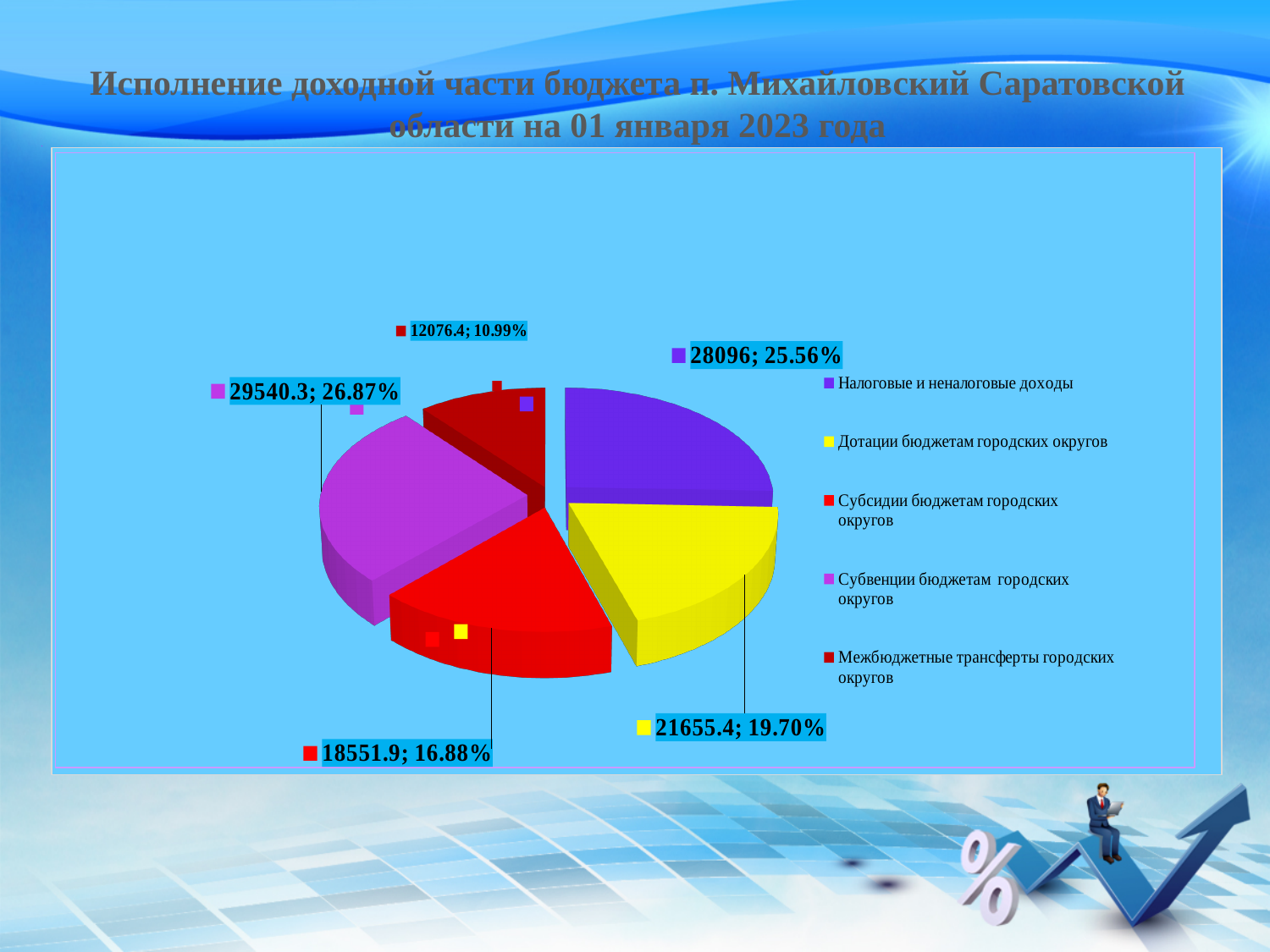

# Исполнение доходной части бюджета п. Михайловский Саратовской области на 01 января 2023 года

[unsupported chart]

[unsupported chart]

[unsupported chart]

[unsupported chart]